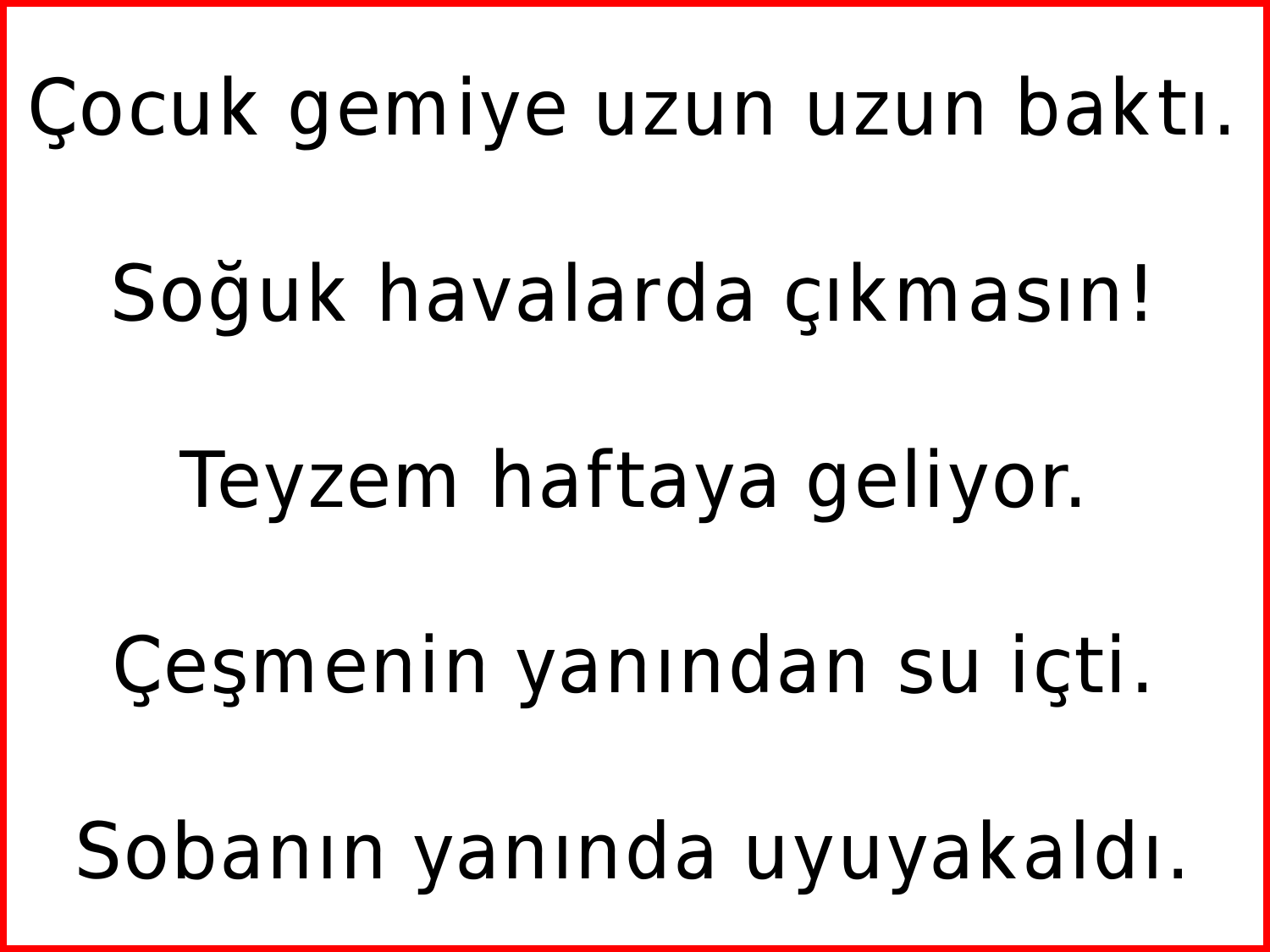

Çocuk gemiye uzun uzun baktı.

Soğuk havalarda çıkmasın!

Teyzem haftaya geliyor.

Çeşmenin yanından su içti.

Sobanın yanında uyuyakaldı.